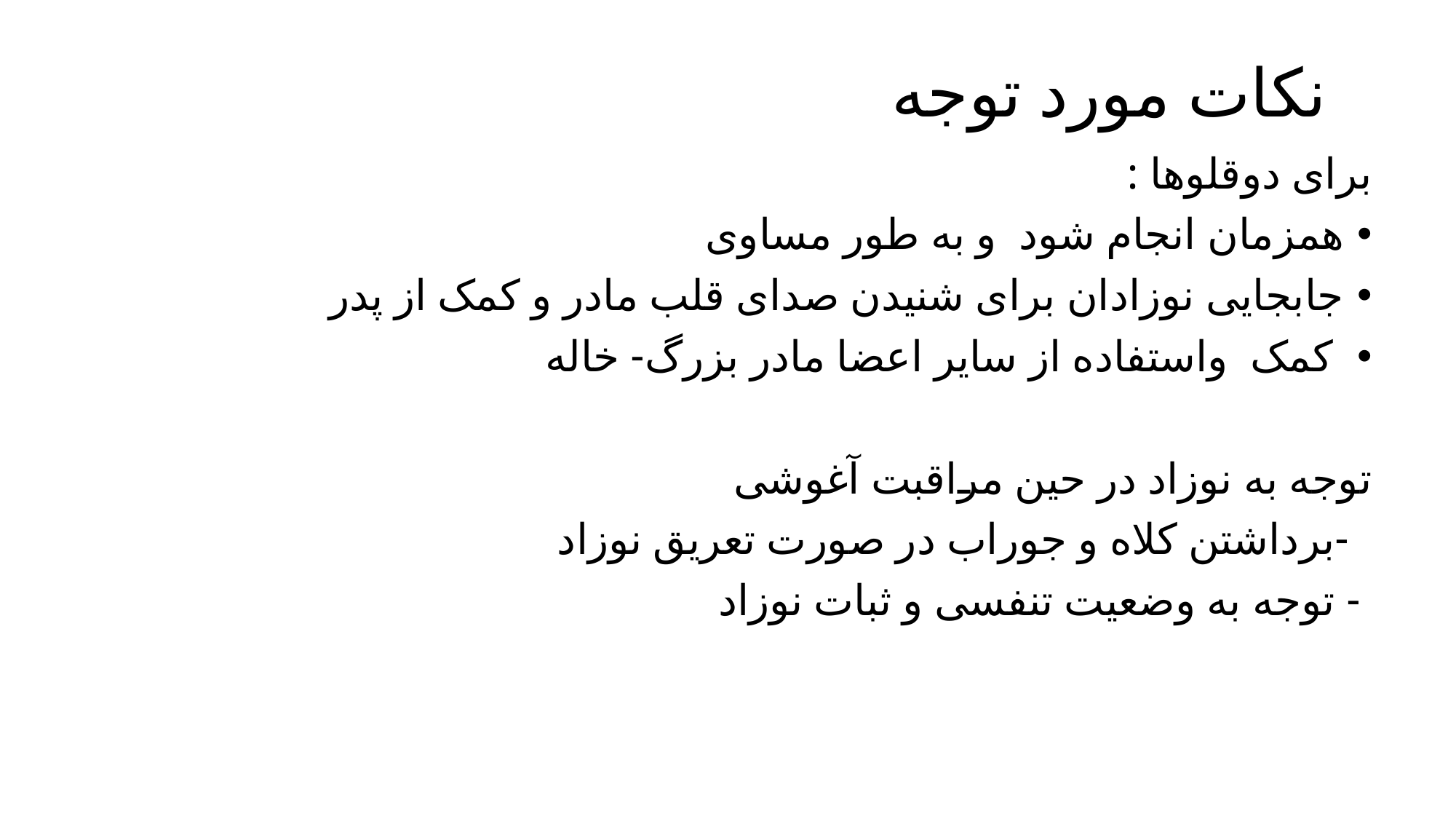

# نکات مورد توجه
برای دوقلوها :
همزمان انجام شود  و به طور مساوی
جابجایی نوزادان برای شنیدن صدای قلب مادر و کمک از پدر
 کمک  واستفاده از سایر اعضا مادر بزرگ- خاله

توجه به نوزاد در حین مراقبت آغوشی
  -برداشتن کلاه و جوراب در صورت تعریق نوزاد
 - توجه به وضعیت تنفسی و ثبات نوزاد